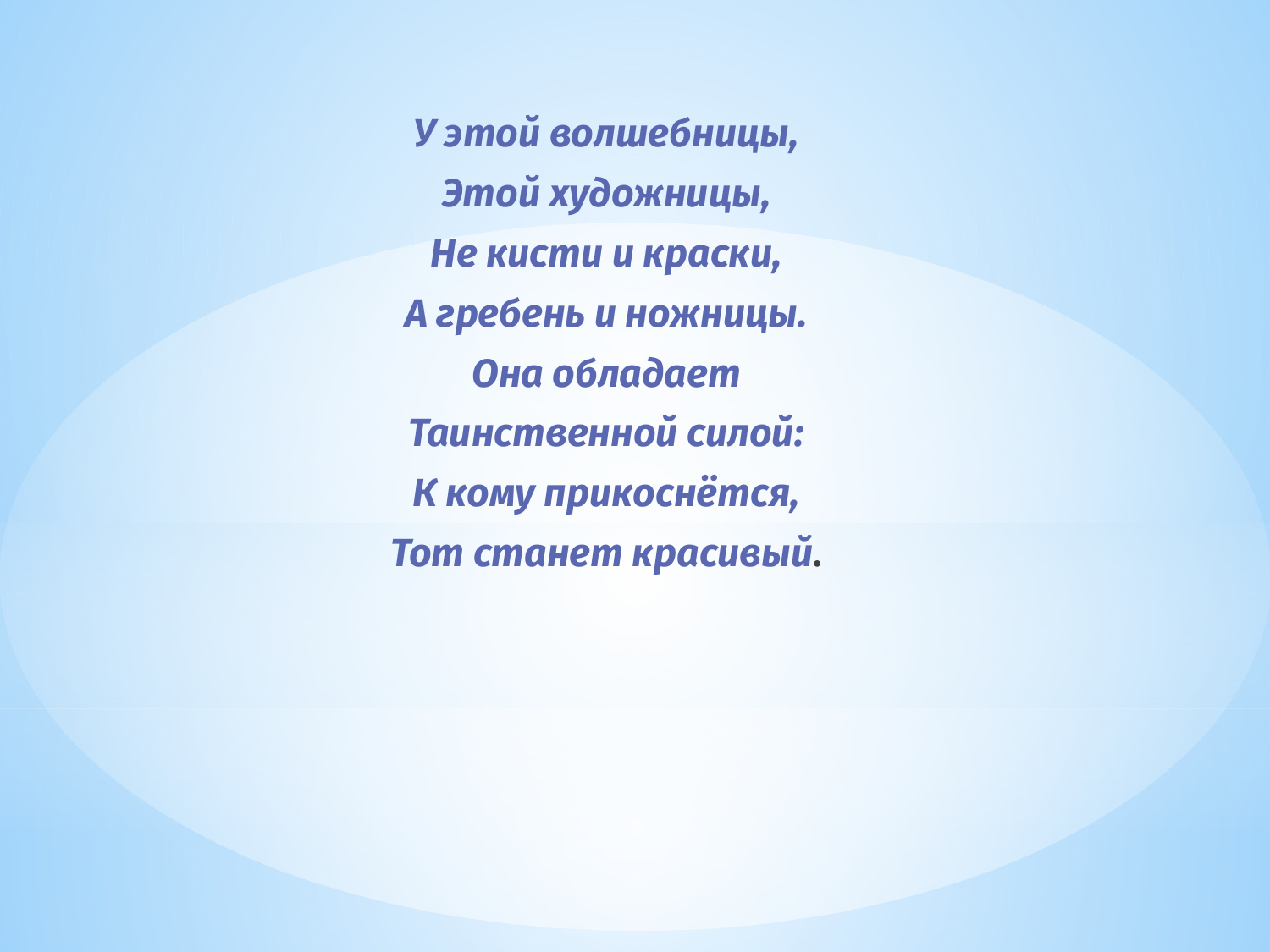

У этой волшебницы,
Этой художницы,
Не кисти и краски,
А гребень и ножницы.
Она обладает
Таинственной силой:
К кому прикоснётся,
Тот станет красивый.

#